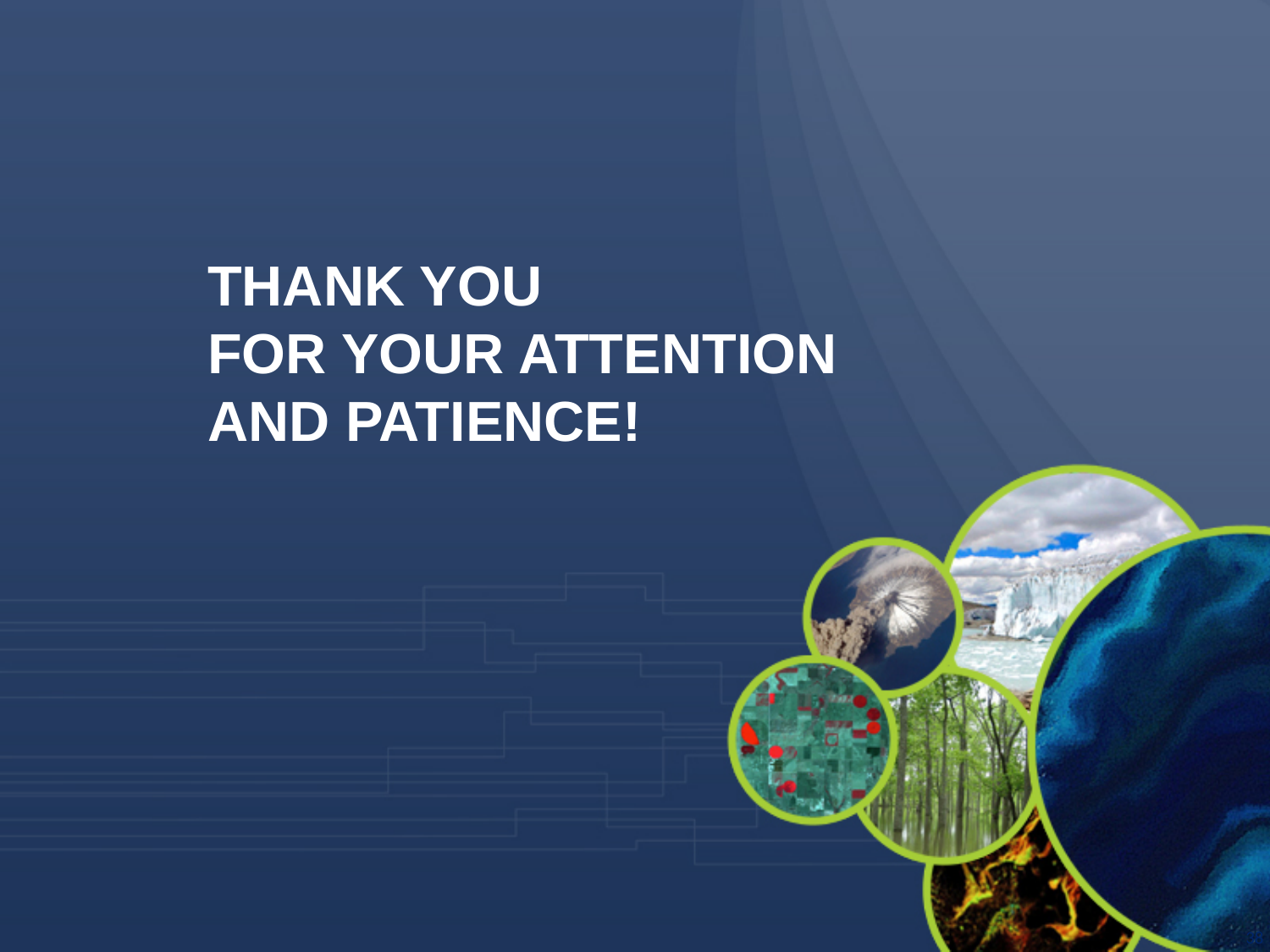

THANK YOU
FOR YOUR ATTENTION
AND PATIENCE!
38